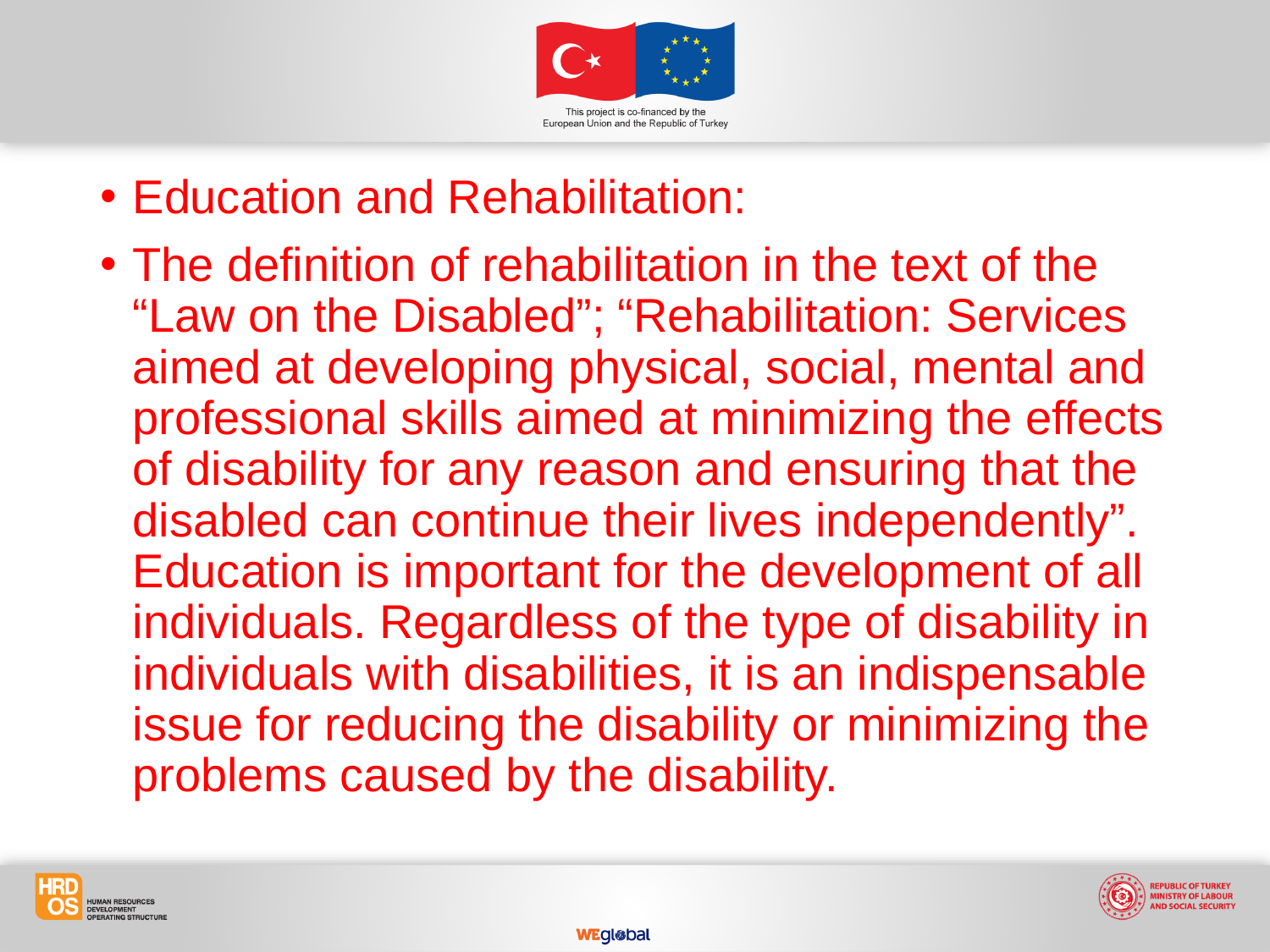

Education and Rehabilitation:
The definition of rehabilitation in the text of the “Law on the Disabled”; “Rehabilitation: Services aimed at developing physical, social, mental and professional skills aimed at minimizing the effects of disability for any reason and ensuring that the disabled can continue their lives independently”. Education is important for the development of all individuals. Regardless of the type of disability in individuals with disabilities, it is an indispensable issue for reducing the disability or minimizing the problems caused by the disability.